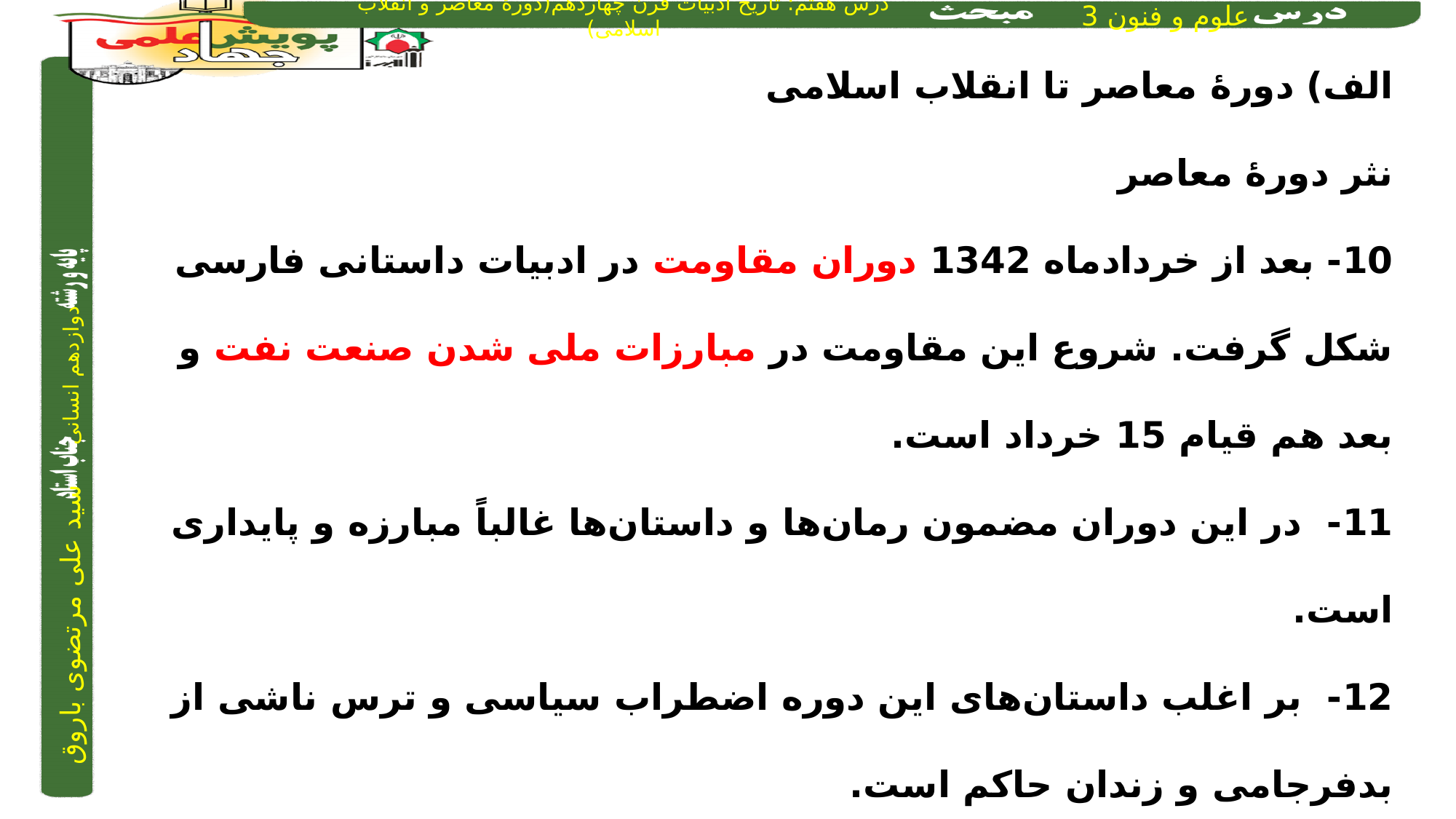

الف) دورۀ معاصر تا انقلاب اسلامی
نثر دورۀ معاصر
10- بعد از خردادماه 1342 دوران مقاومت در ادبیات داستانی فارسی شکل گرفت. شروع این مقاومت در مبارزات ملی شدن صنعت نفت و بعد هم قیام 15 خرداد است.
11-  در این دوران مضمون رمان‌ها و داستان‌ها غالباً مبارزه و پایداری است.
12-  بر اغلب داستان‌های این دوره اضطراب سیاسی و ترس ناشی از بدفرجامی و زندان حاکم است.
13-  از ویژگی‌های نثر دورۀ مقاومت روی‌آوردن به داستان کوتاه، ترجمة آثار داستانی آمریکای لاتین و هم‌دردی با ستم‌کشیدگان دنیا و کثرت نویسندگان، آشکار است.